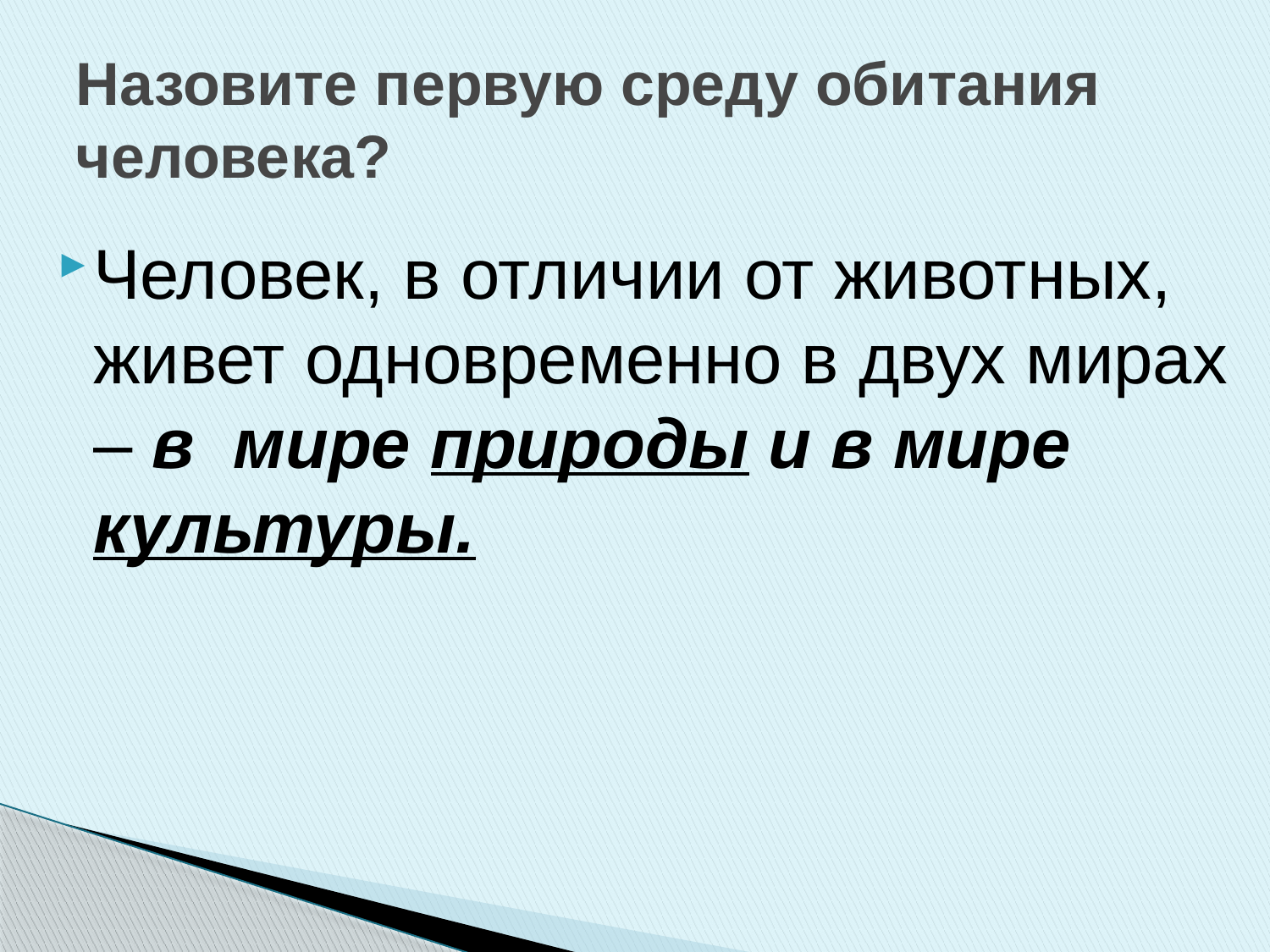

# Назовите первую среду обитания человека?
Человек, в отличии от животных, живет одновременно в двух мирах – в  мире природы и в мире культуры.